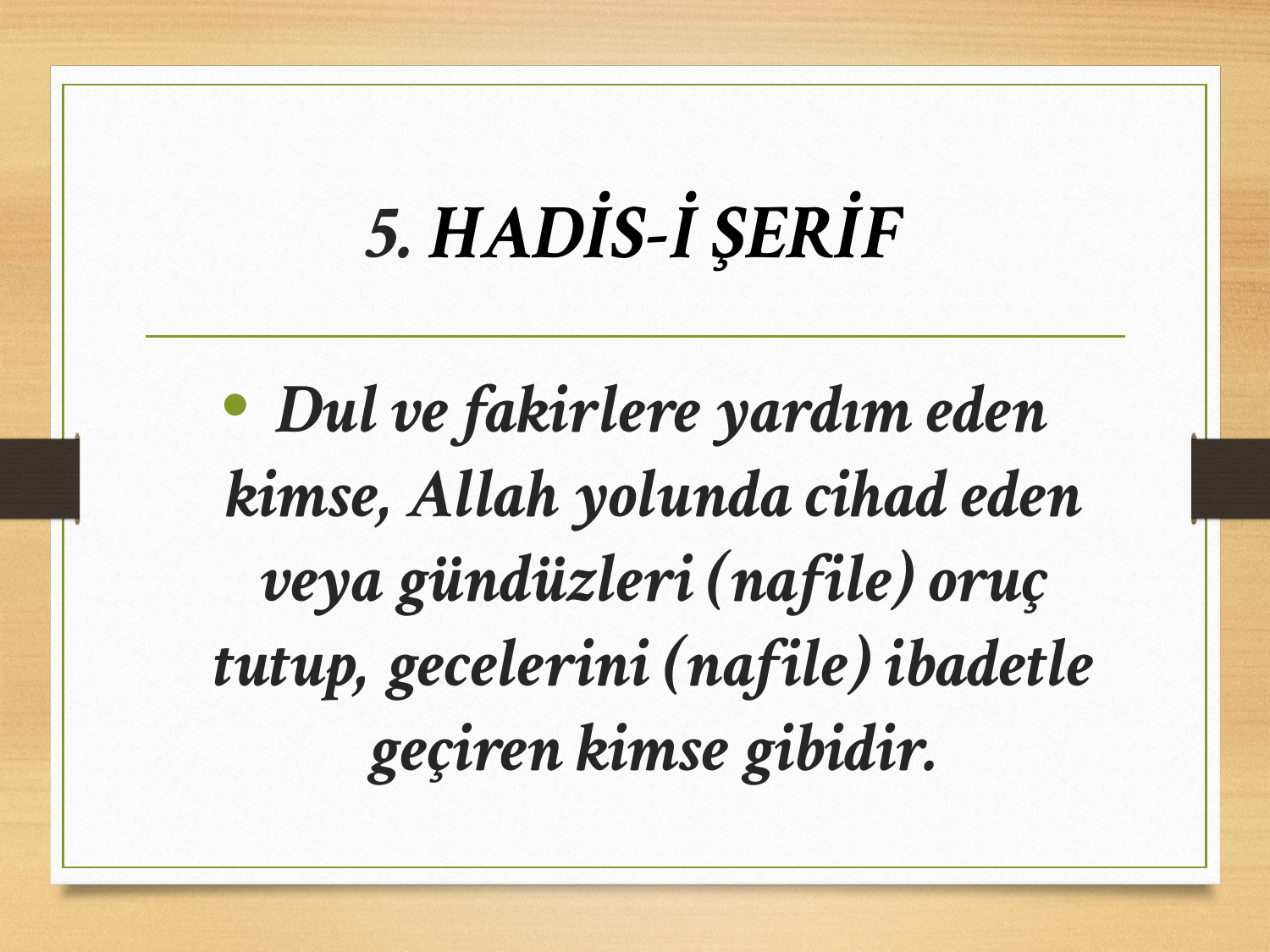

# 5. HADİS-İ ŞERİF
 Dul ve fakirlere yardım eden kimse, Allah yolunda cihad eden veya gündüzleri (nafile) oruç tutup, gecelerini (nafile) ibadetle geçiren kimse gibidir.